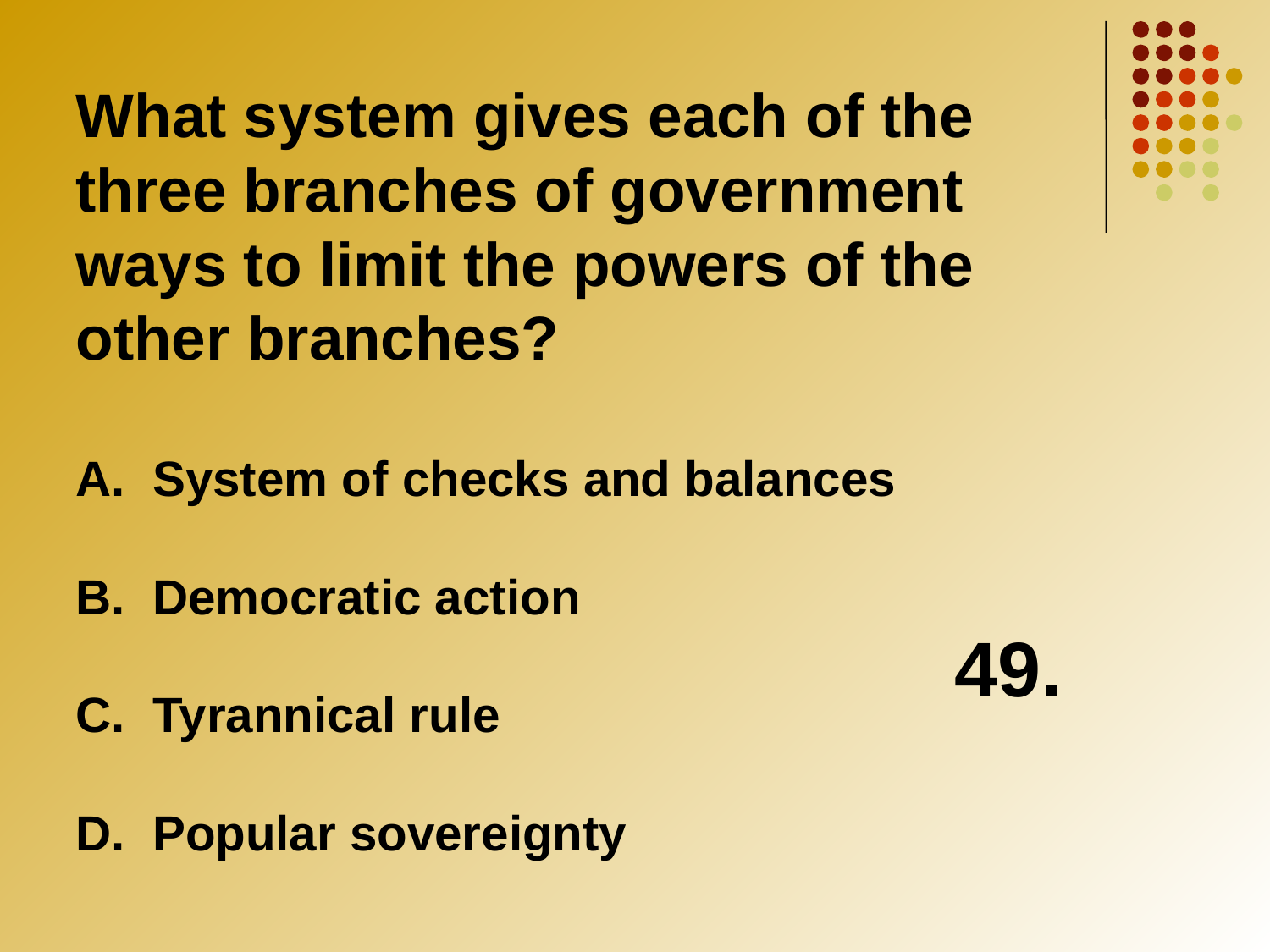

49.
What system gives each of the three branches of government ways to limit the powers of the other branches?
A.  System of checks and balances
B.  Democratic action
C.  Tyrannical rule
D.  Popular sovereignty